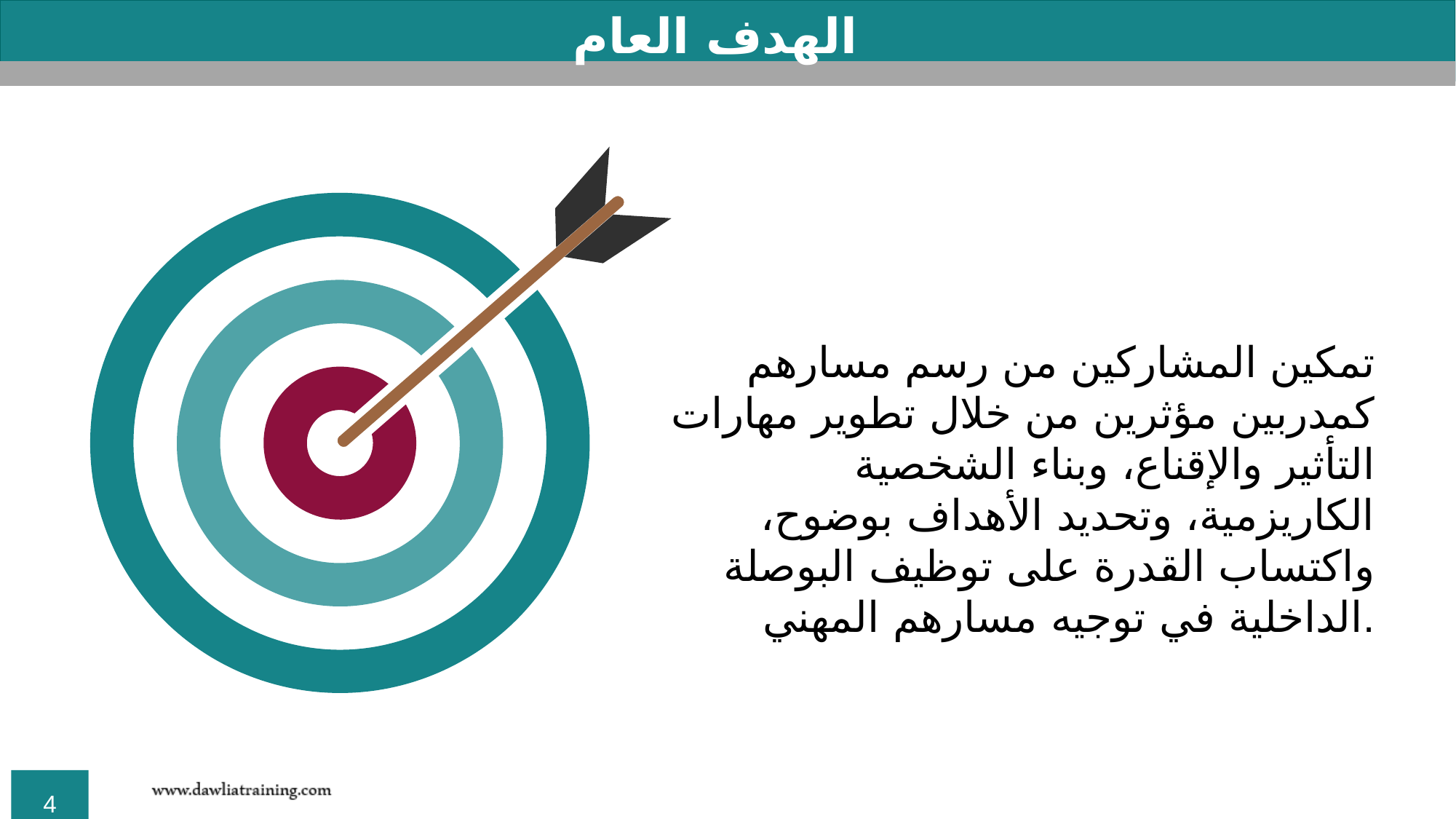

الهدف العام

تمكين المشاركين من رسم مسارهم كمدربين مؤثرين من خلال تطوير مهارات التأثير والإقناع، وبناء الشخصية الكاريزمية، وتحديد الأهداف بوضوح، واكتساب القدرة على توظيف البوصلة الداخلية في توجيه مسارهم المهني.